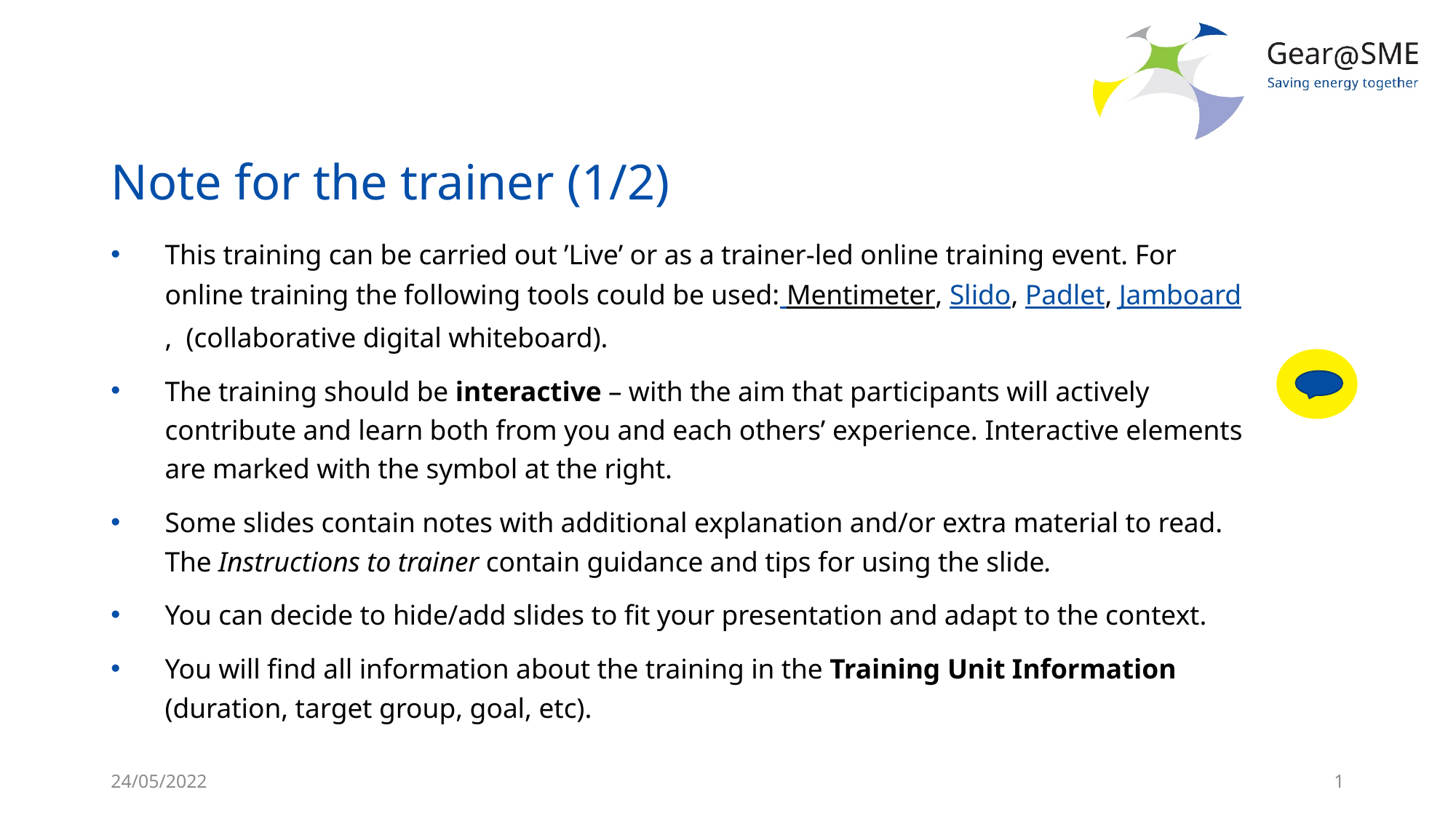

# Note for the trainer (1/2)
This training can be carried out ’Live’ or as a trainer-led online training event. For online training the following tools could be used: Mentimeter, Slido, Padlet, Jamboard,  (collaborative digital whiteboard).
The training should be interactive – with the aim that participants will actively contribute and learn both from you and each others’ experience. Interactive elements are marked with the symbol at the right.
Some slides contain notes with additional explanation and/or extra material to read. The Instructions to trainer contain guidance and tips for using the slide.
You can decide to hide/add slides to fit your presentation and adapt to the context.
You will find all information about the training in the Training Unit Information (duration, target group, goal, etc).

24/05/2022
1